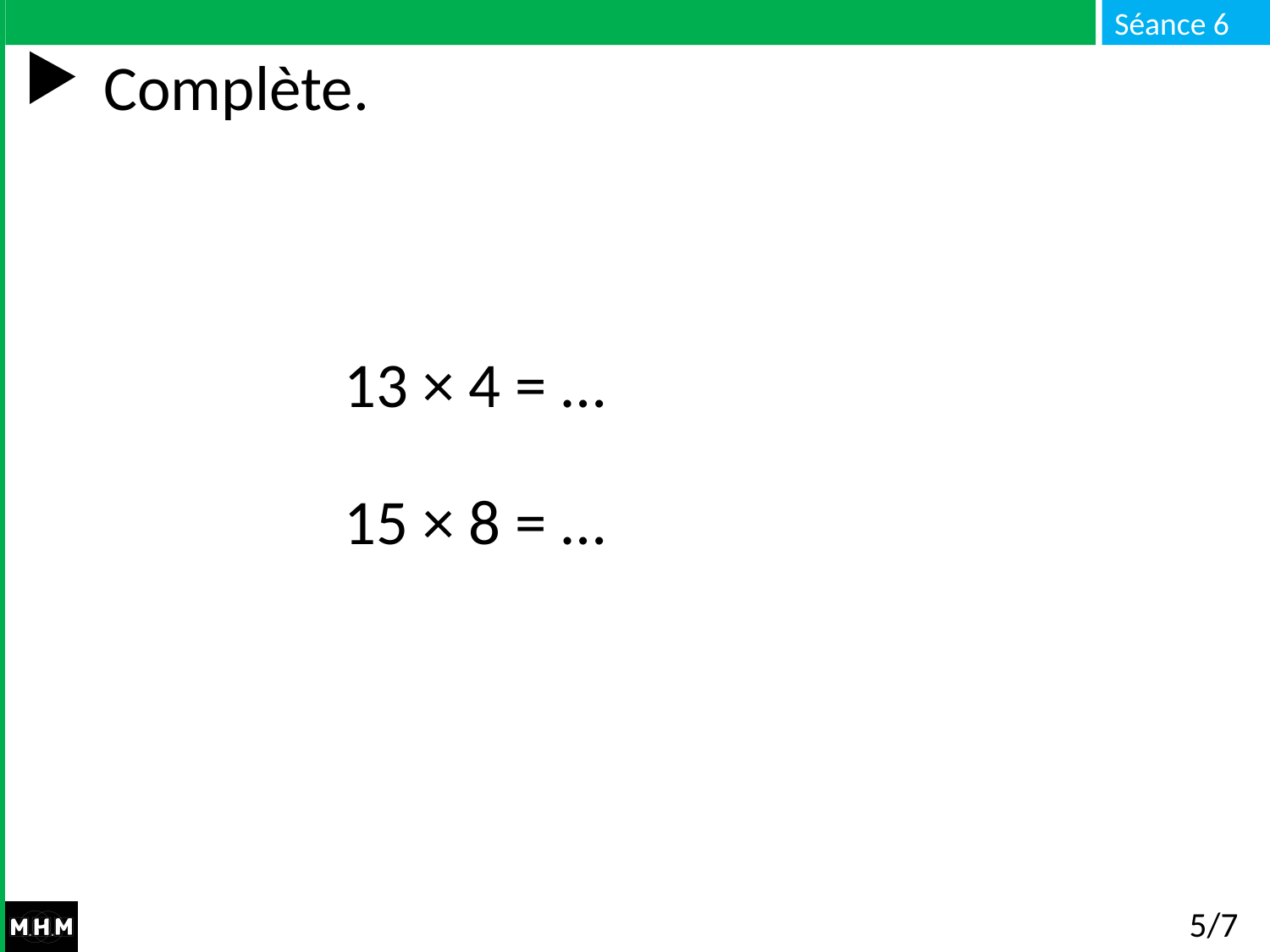

# Complète.

13 × 4 = …

15 × 8 = …

5/7